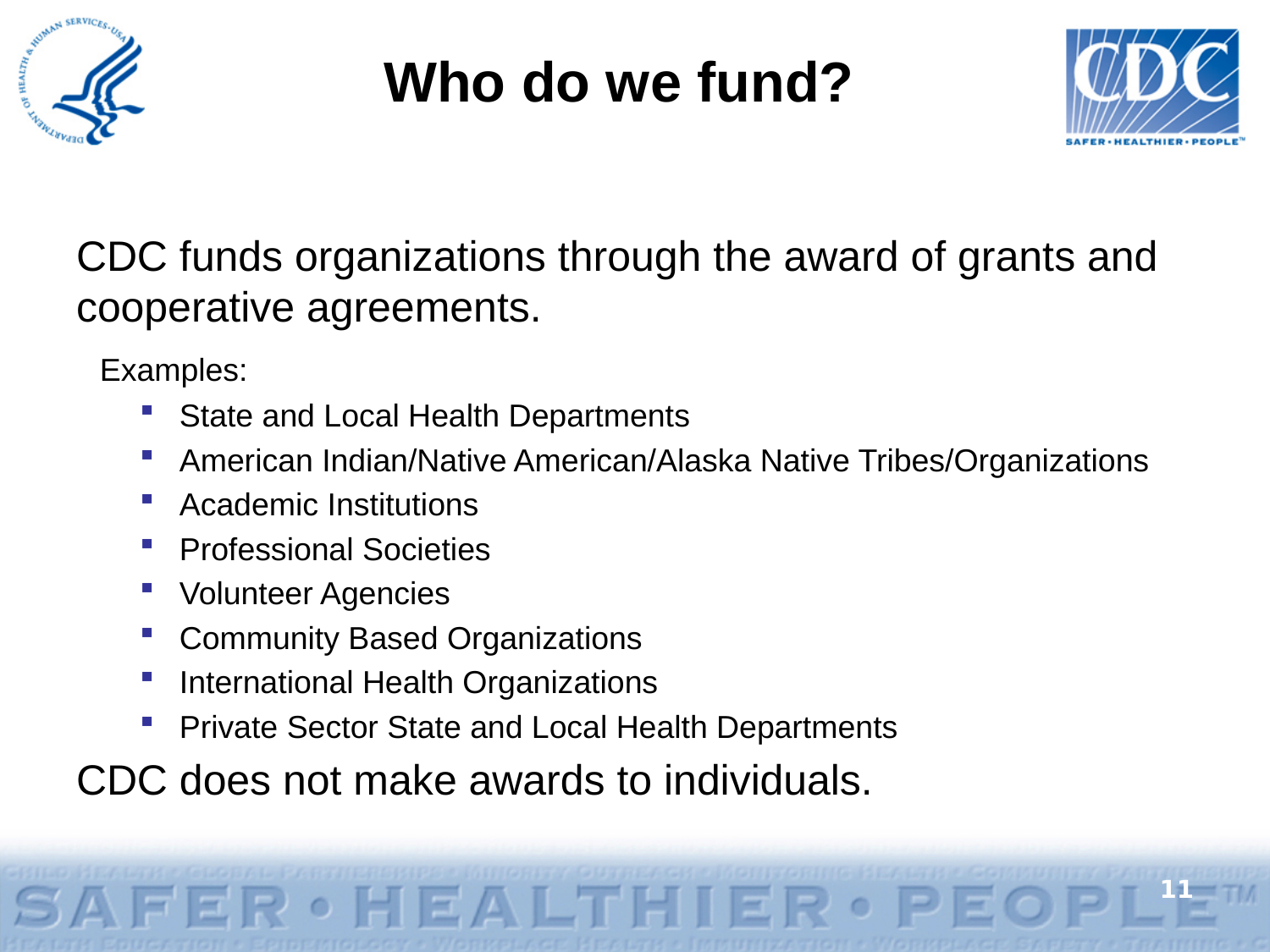

# Who do we fund?
CDC funds organizations through the award of grants and cooperative agreements.
  Examples:
State and Local Health Departments
American Indian/Native American/Alaska Native Tribes/Organizations
Academic Institutions
Professional Societies
Volunteer Agencies
Community Based Organizations
International Health Organizations
Private Sector State and Local Health Departments
CDC does not make awards to individuals.

11